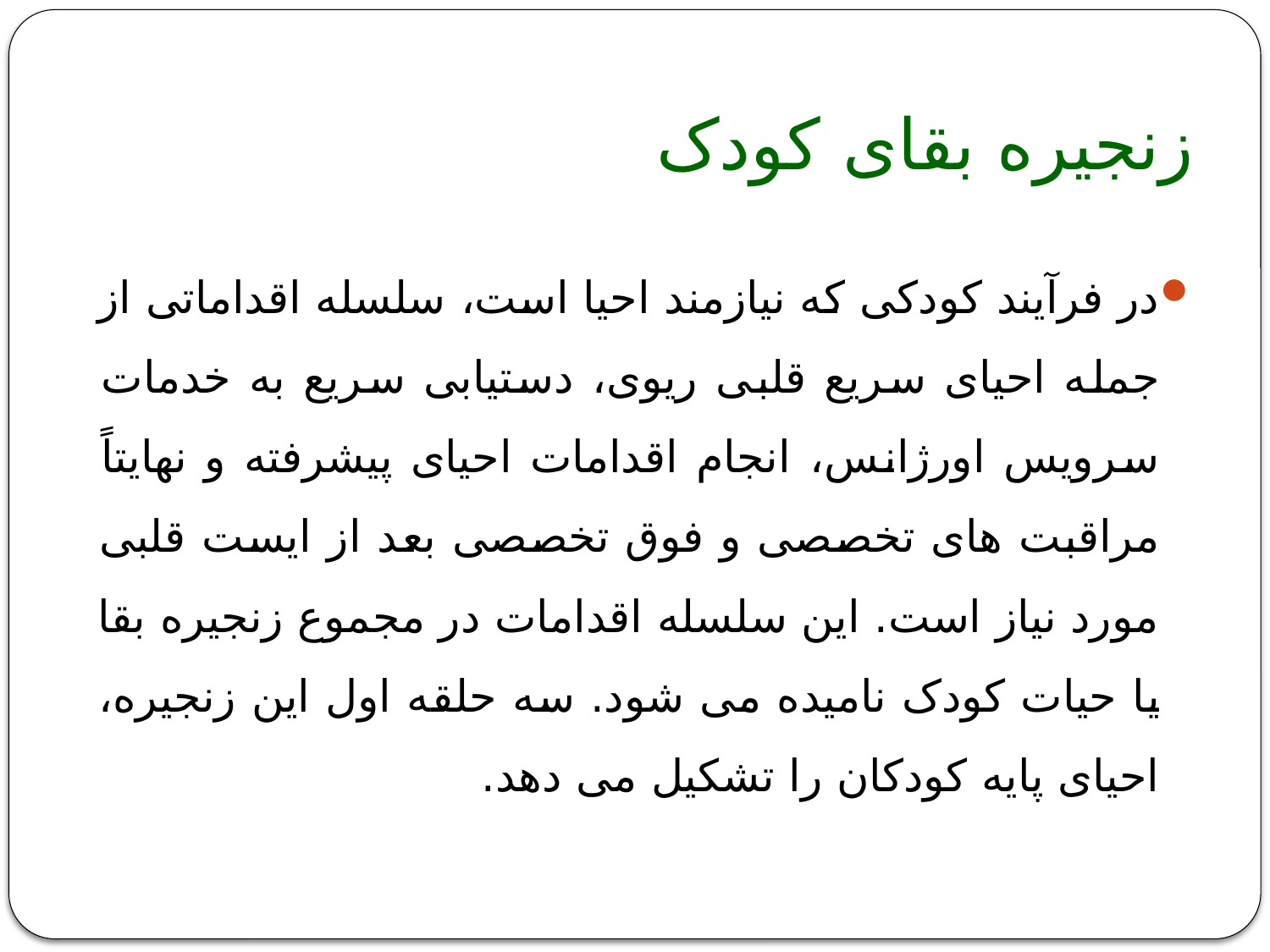

# زنجیره بقای کودک
در فرآیند کودکی که نیازمند احیا است، سلسله اقداماتی از جمله احیای سریع قلبی ریوی، دستیابی سریع به خدمات سرویس اورژانس،‌ انجام اقدامات احیای پیشرفته و نهایتاً مراقبت های تخصصی و فوق تخصصی بعد از ایست قلبی مورد نیاز است. این سلسله اقدامات در مجموع زنجیره بقا یا حیات کودک نامیده می شود. سه حلقه اول این زنجیره، احیای پایه کودکان را تشکیل می دهد.